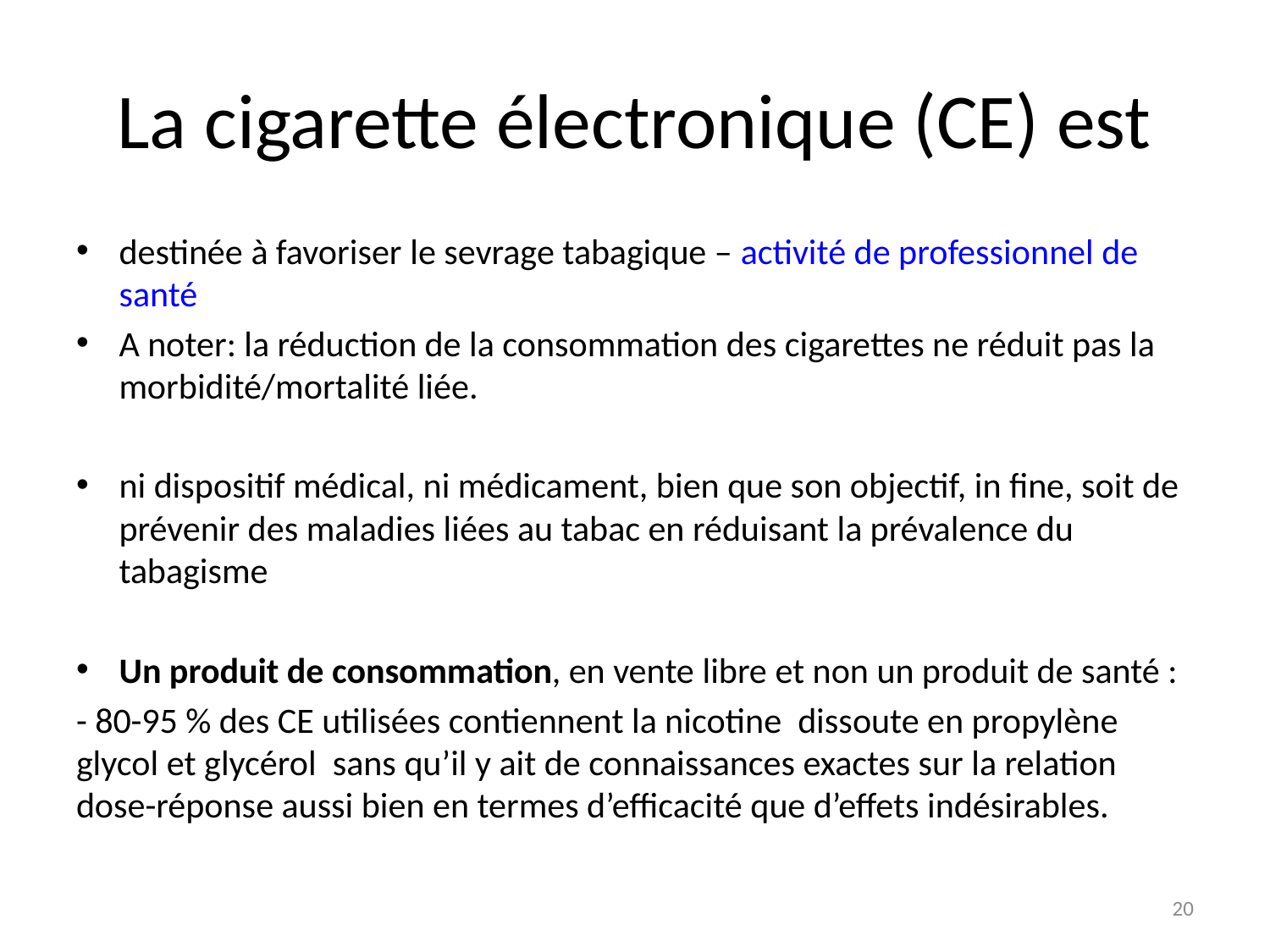

# La cigarette électronique (CE) est
destinée à favoriser le sevrage tabagique – activité de professionnel de santé
A noter: la réduction de la consommation des cigarettes ne réduit pas la morbidité/mortalité liée.

ni dispositif médical, ni médicament, bien que son objectif, in fine, soit de prévenir des maladies liées au tabac en réduisant la prévalence du tabagisme

Un produit de consommation, en vente libre et non un produit de santé :
- 80-95 % des CE utilisées contiennent la nicotine  dissoute en propylène glycol et glycérol  sans qu’il y ait de connaissances exactes sur la relation dose-réponse aussi bien en termes d’efficacité que d’effets indésirables.

20